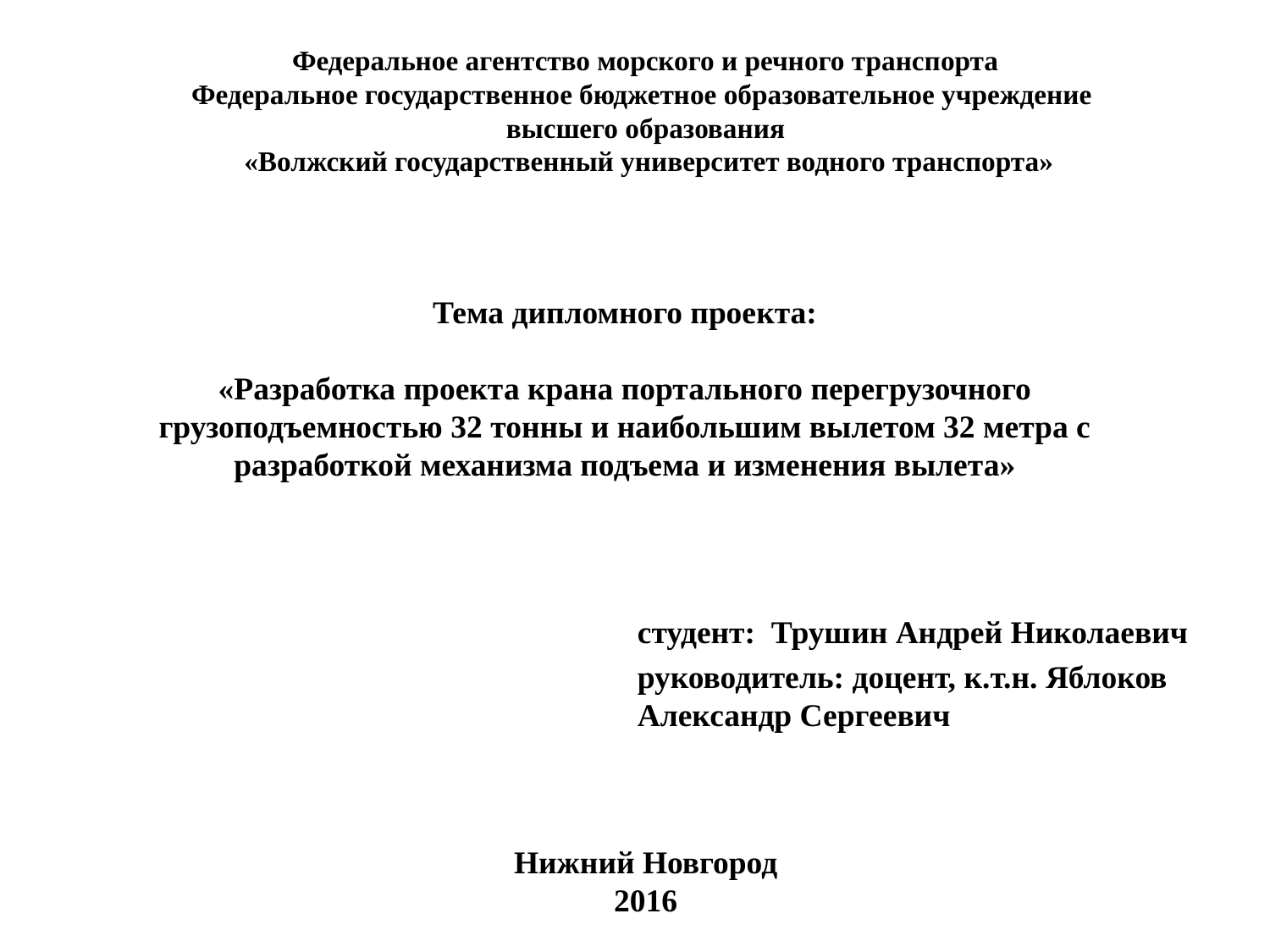

Федеральное агентство морского и речного транспорта
Федеральное государственное бюджетное образовательное учреждение
высшего образования
 «Волжский государственный университет водного транспорта»
Тема дипломного проекта:

«Разработка проекта крана портального перегрузочного грузоподъемностью 32 тонны и наибольшим вылетом 32 метра с разработкой механизма подъема и изменения вылета»
студент:  Трушин Андрей Николаевич
руководитель: доцент, к.т.н. Яблоков Александр Сергеевич
Нижний Новгород
2016